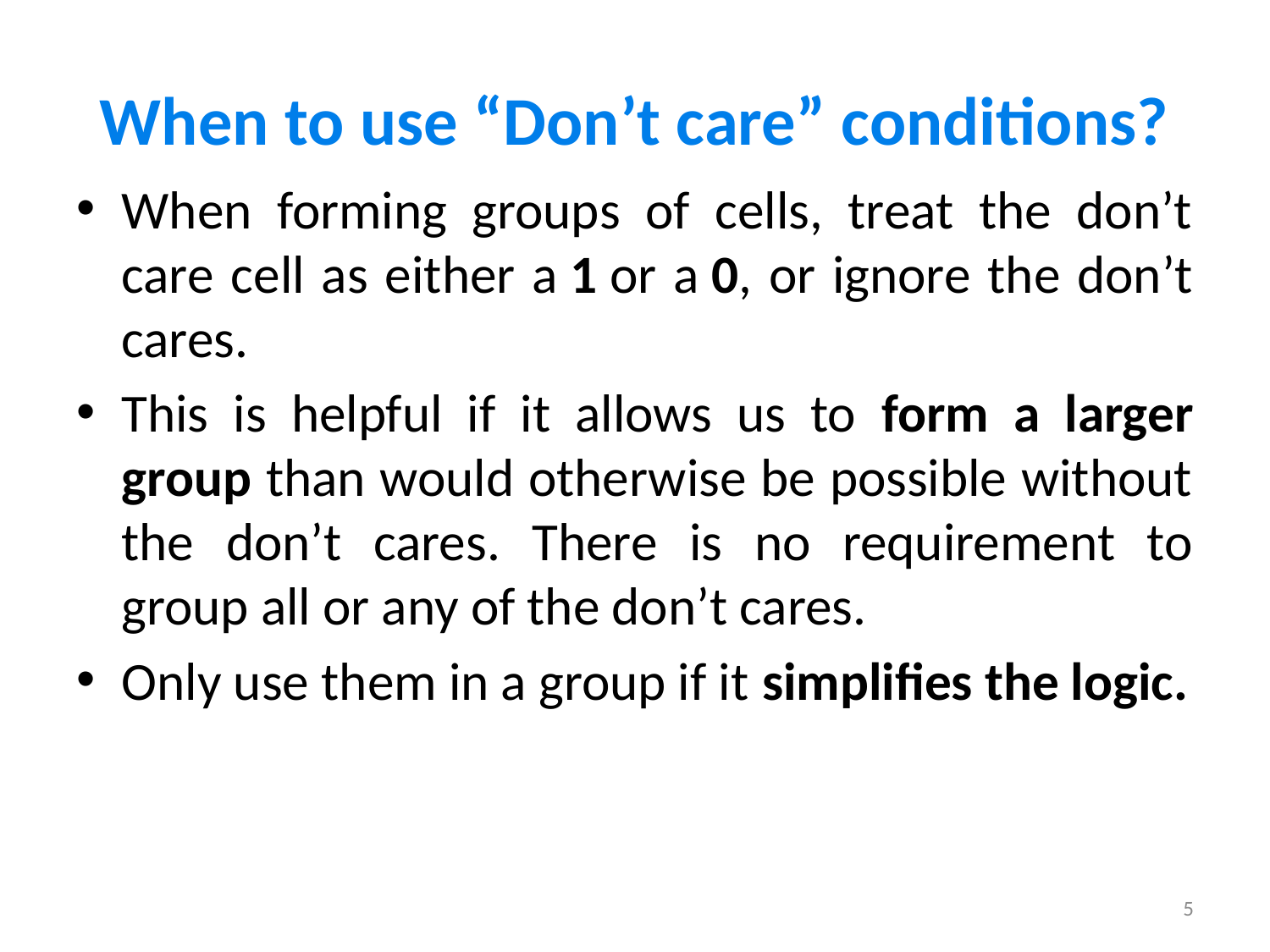

# When to use “Don’t care” conditions?
When forming groups of cells, treat the don’t care cell as either a 1 or a 0, or ignore the don’t cares.
This is helpful if it allows us to form a larger group than would otherwise be possible without the don’t cares. There is no requirement to group all or any of the don’t cares.
Only use them in a group if it simplifies the logic.

5